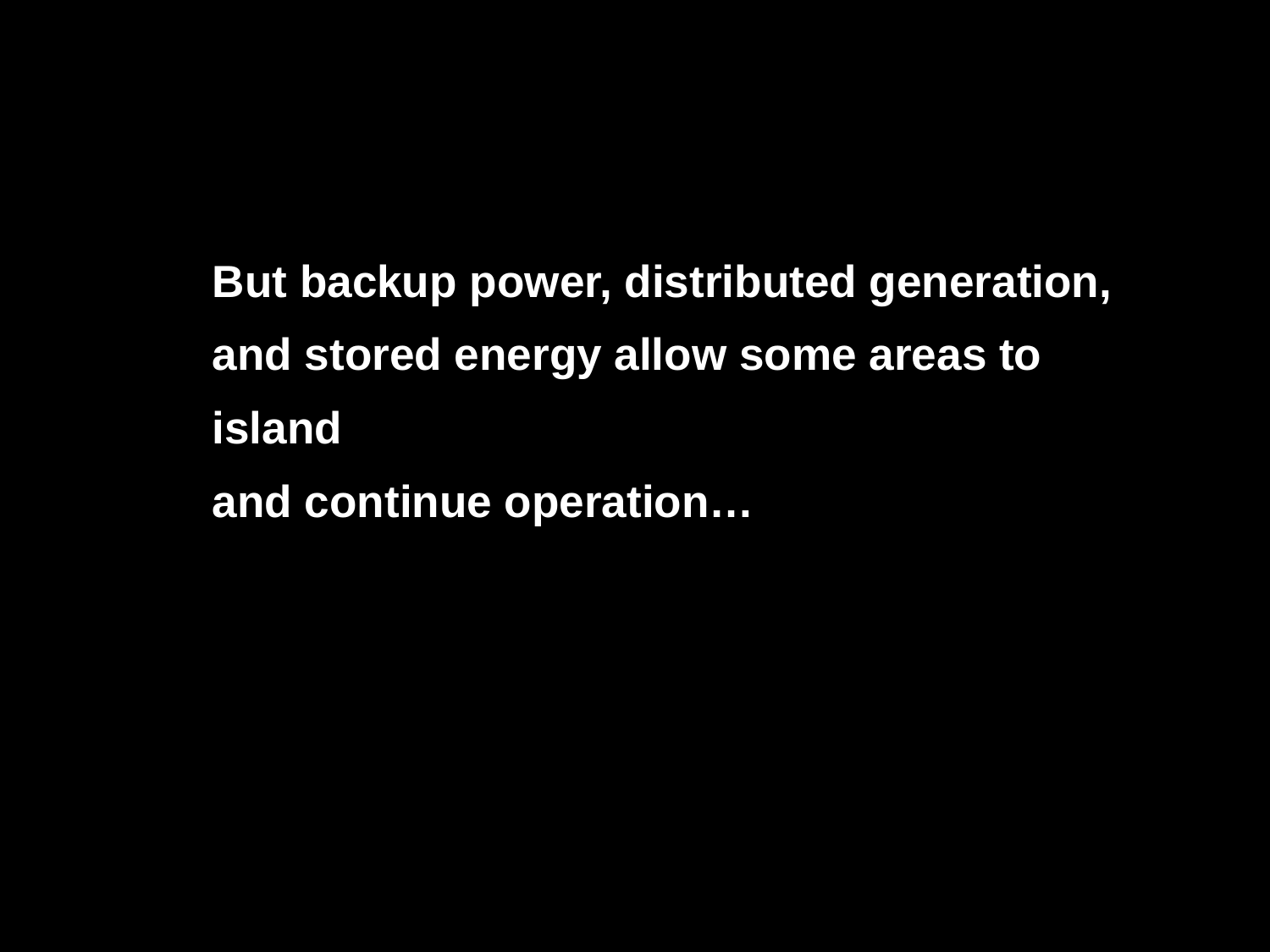

But backup power, distributed generation,
and stored energy allow some areas to island
and continue operation…